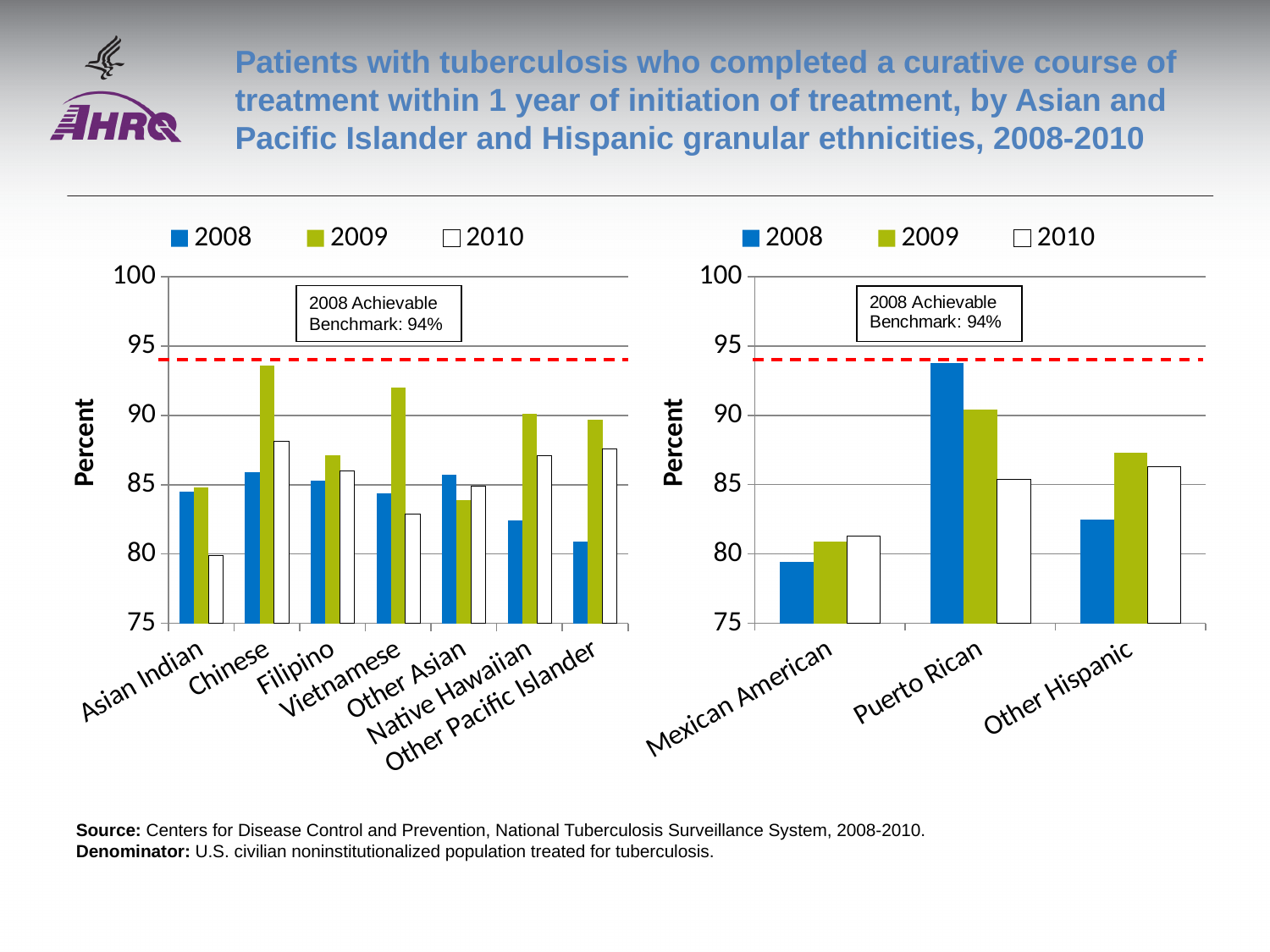

# Patients with tuberculosis who completed a curative course of treatment within 1 year of initiation of treatment, by Asian and Pacific Islander and Hispanic granular ethnicities, 2008-2010

### Chart

| Category | 2008 | 2009 | 2010 |
|---|---|---|---|
| Asian Indian | 84.5 | 84.8 | 79.9 |
| Chinese | 85.9 | 93.6 | 88.1 |
| Filipino | 85.3 | 87.1 | 86.0 |
| Vietnamese | 84.4 | 92.0 | 82.9 |
| Other Asian | 85.7 | 83.9 | 84.9 |
| Native Hawaiian | 82.4 | 90.1 | 87.1 |
| Other Pacific Islander | 80.9 | 89.7 | 87.6 |

### Chart

| Category | 2008 | 2009 | 2010 |
|---|---|---|---|
| Mexican American | 79.4 | 80.9 | 81.3 |
| Puerto Rican | 93.8 | 90.4 | 85.4 |
| Other Hispanic | 82.5 | 87.3 | 86.3 |
2008 Achievable Benchmark: 94%
Source: Centers for Disease Control and Prevention, National Tuberculosis Surveillance System, 2008-2010.
Denominator: U.S. civilian noninstitutionalized population treated for tuberculosis.